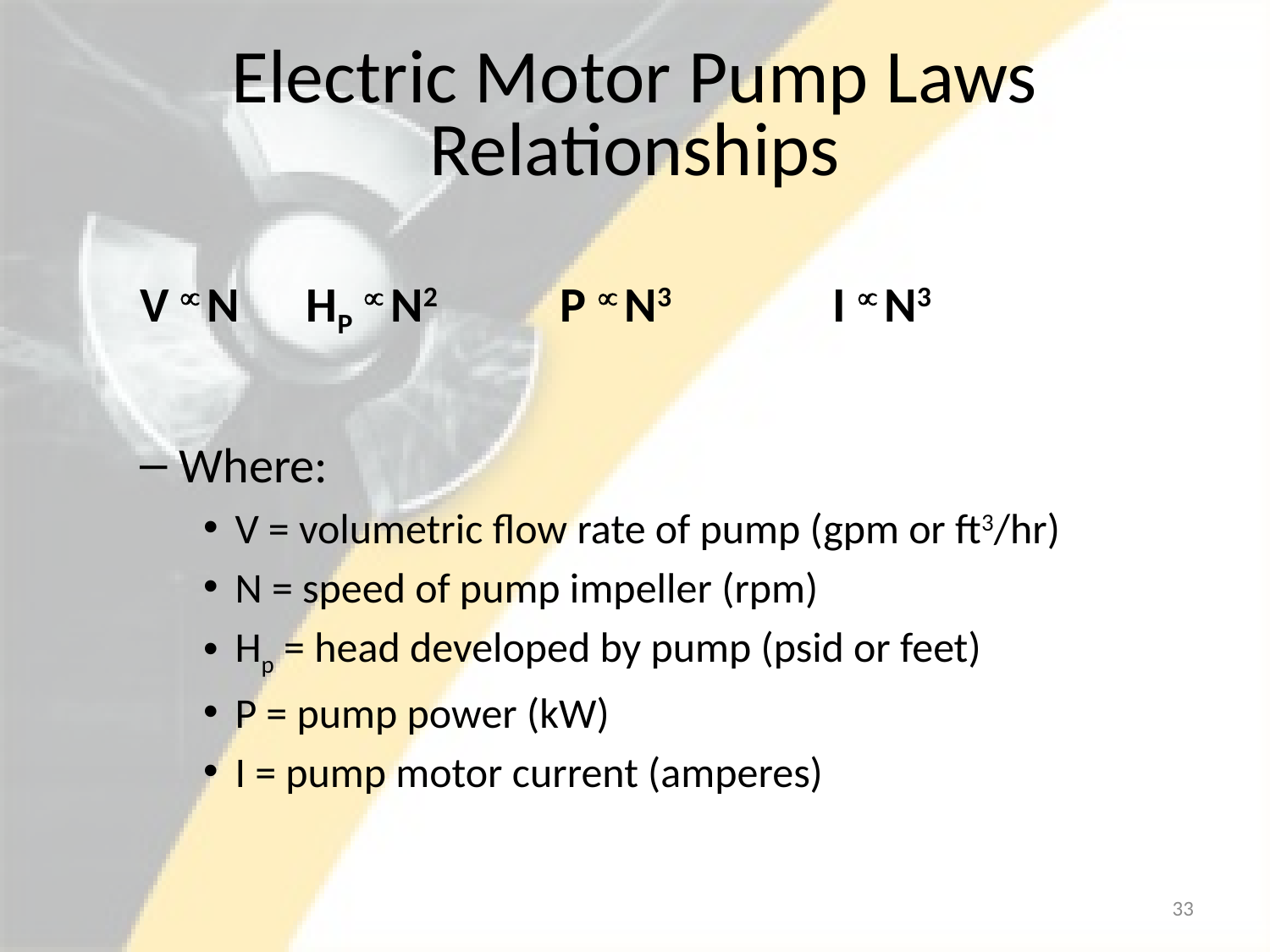

# Electric Motor Pump Laws Relationships

V ∝ N	HP ∝ N2	P ∝ N3	             I ∝ N3

Where:
V = volumetric flow rate of pump (gpm or ft3/hr)
N = speed of pump impeller (rpm)
Hp = head developed by pump (psid or feet)
P = pump power (kW)
I = pump motor current (amperes)
33